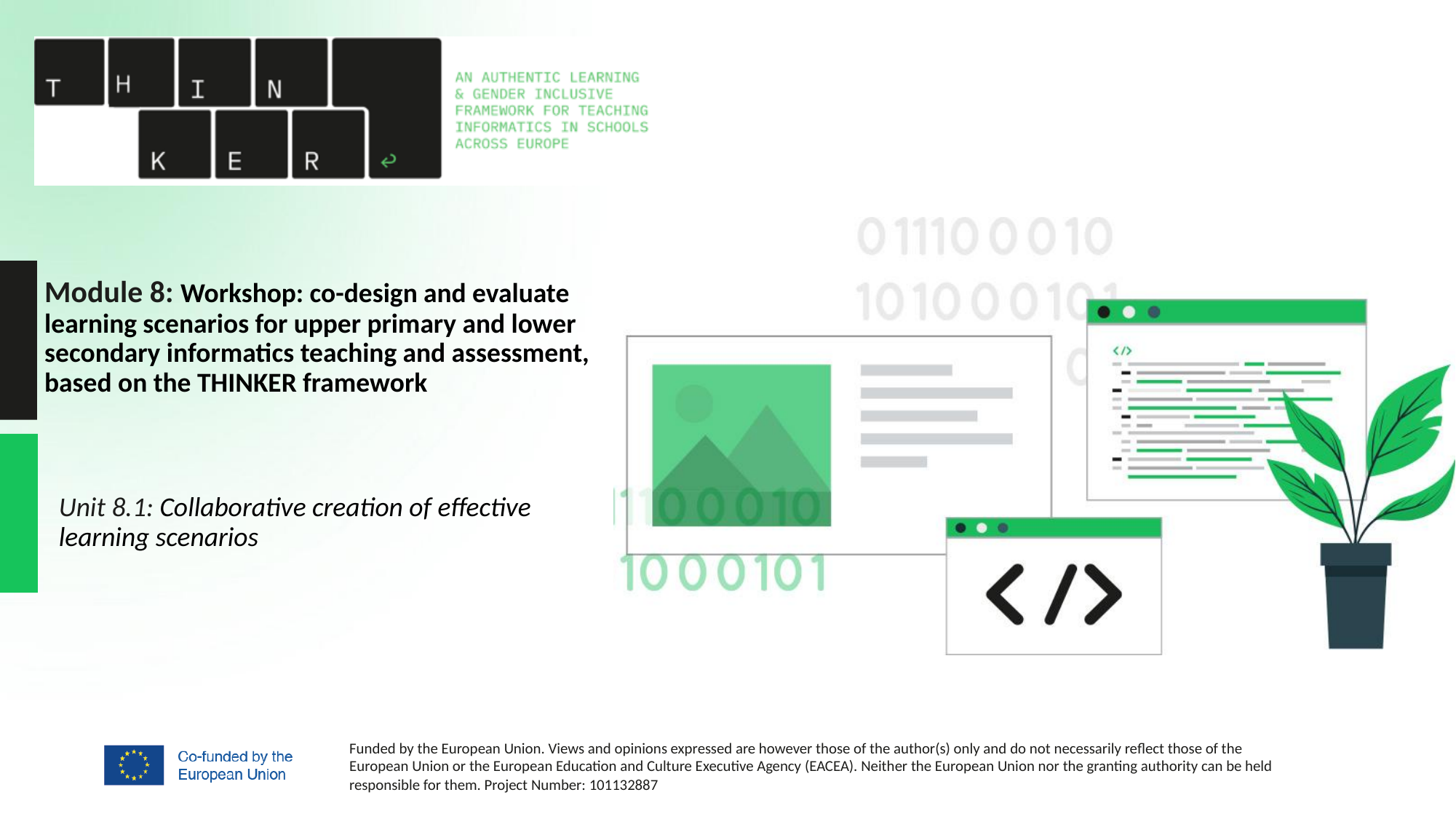

# Module 8: Workshop: co-design and evaluate learning scenarios for upper primary and lower secondary informatics teaching and assessment, based on the THINKER framework
Unit 8.1: Collaborative creation of effective learning scenarios